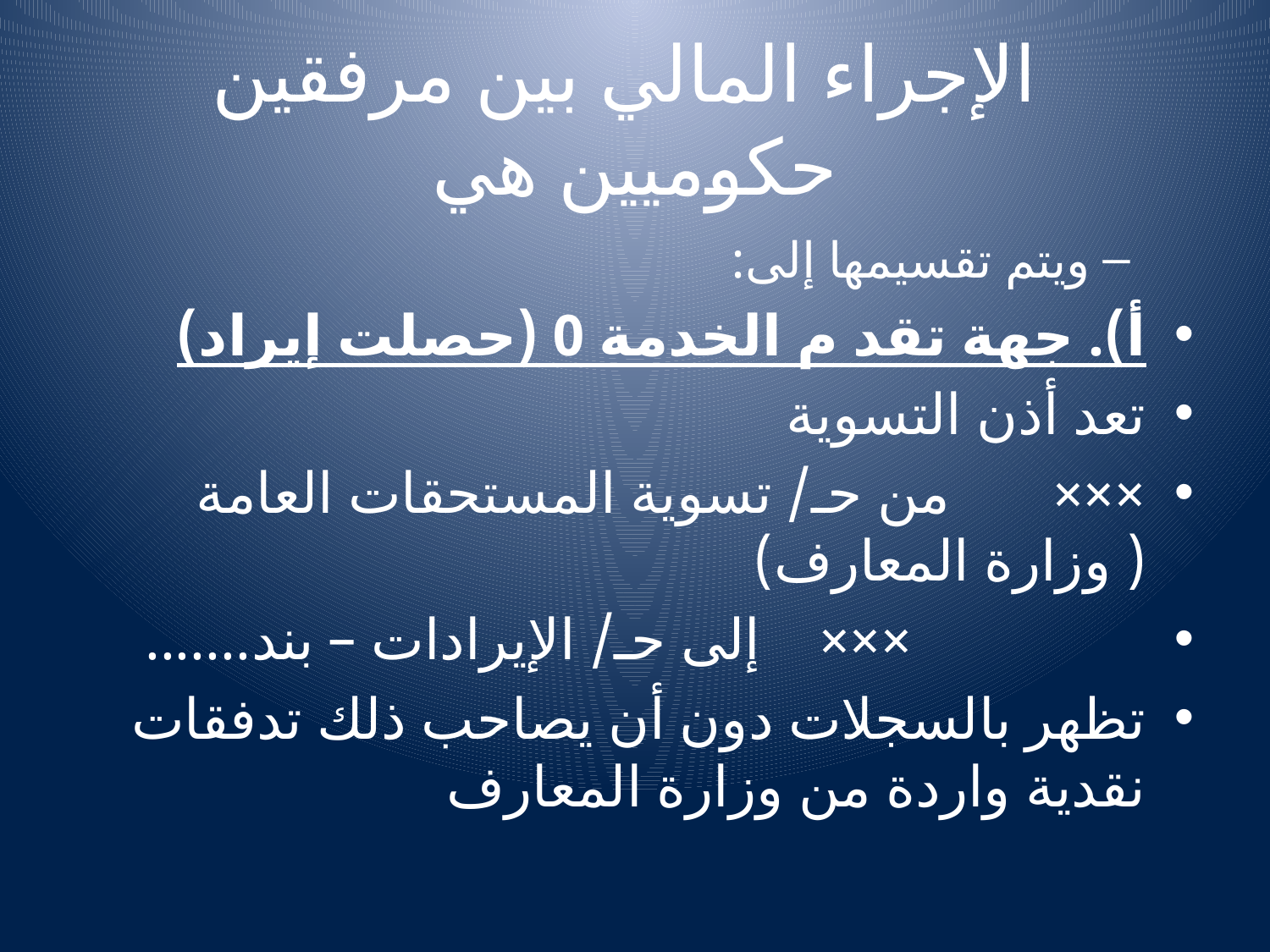

# الإجراء المالي بين مرفقين حكوميين هي
ويتم تقسيمها إلى:
أ). جهة تقد م الخدمة 0 (حصلت إيراد)
تعد أذن التسوية
×××       من حـ/ تسوية المستحقات العامة ( وزارة المعارف)
                ×××    إلى حـ/ الإيرادات – بند.......
تظهر بالسجلات دون أن يصاحب ذلك تدفقات نقدية واردة من وزارة المعارف